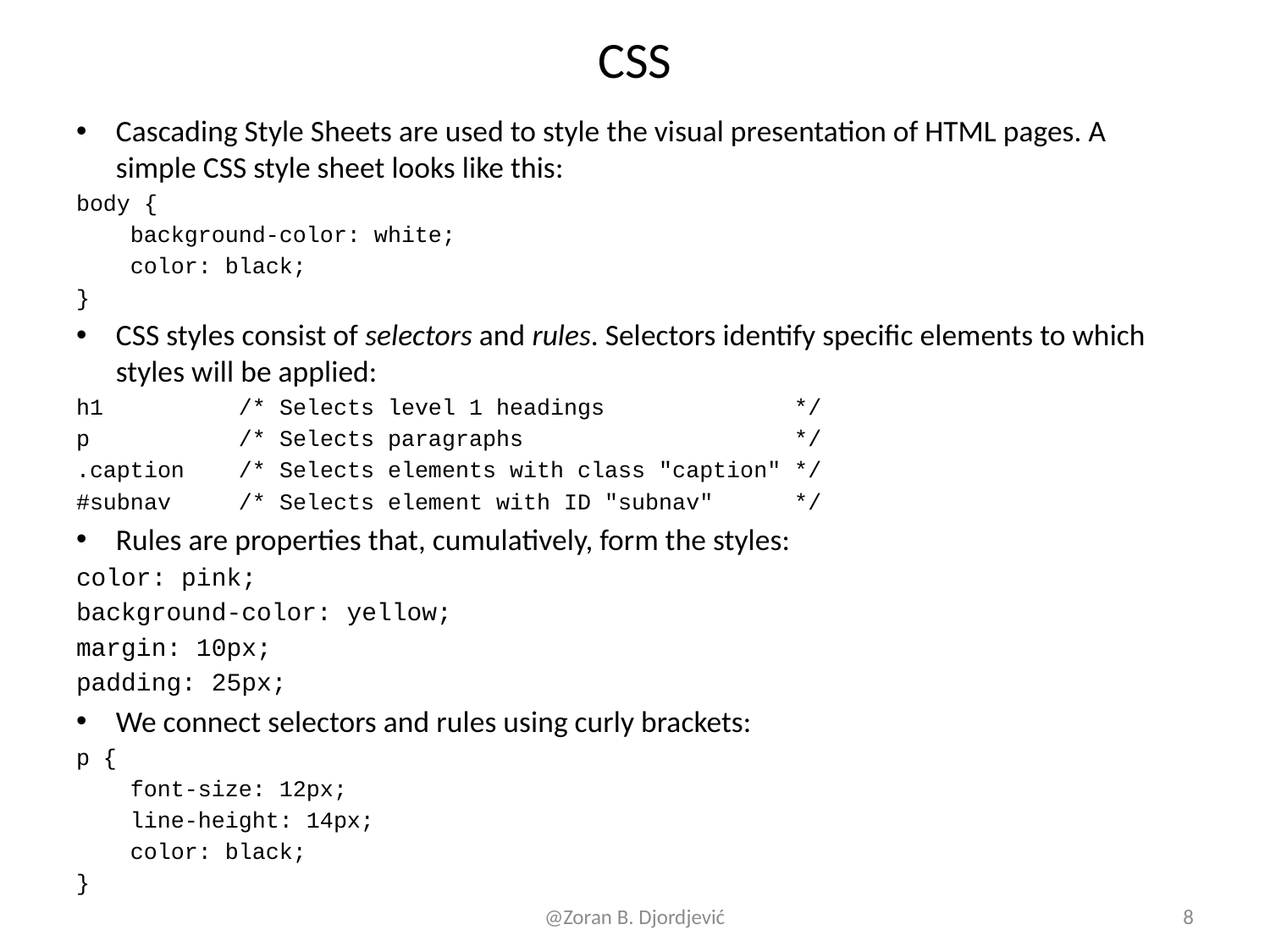

# CSS
Cascading Style Sheets are used to style the visual presentation of HTML pages. A simple CSS style sheet looks like this:
body {
    background-color: white;
    color: black;
}
CSS styles consist of selectors and rules. Selectors identify specific elements to which styles will be applied:
h1          /* Selects level 1 headings              */
p           /* Selects paragraphs                    */
.caption    /* Selects elements with class "caption" */
#subnav     /* Selects element with ID "subnav"      */
Rules are properties that, cumulatively, form the styles:
color: pink;
background-color: yellow;
margin: 10px;
padding: 25px;
We connect selectors and rules using curly brackets:
p {
    font-size: 12px;
    line-height: 14px;
    color: black;
}

@Zoran B. Djordjević
8